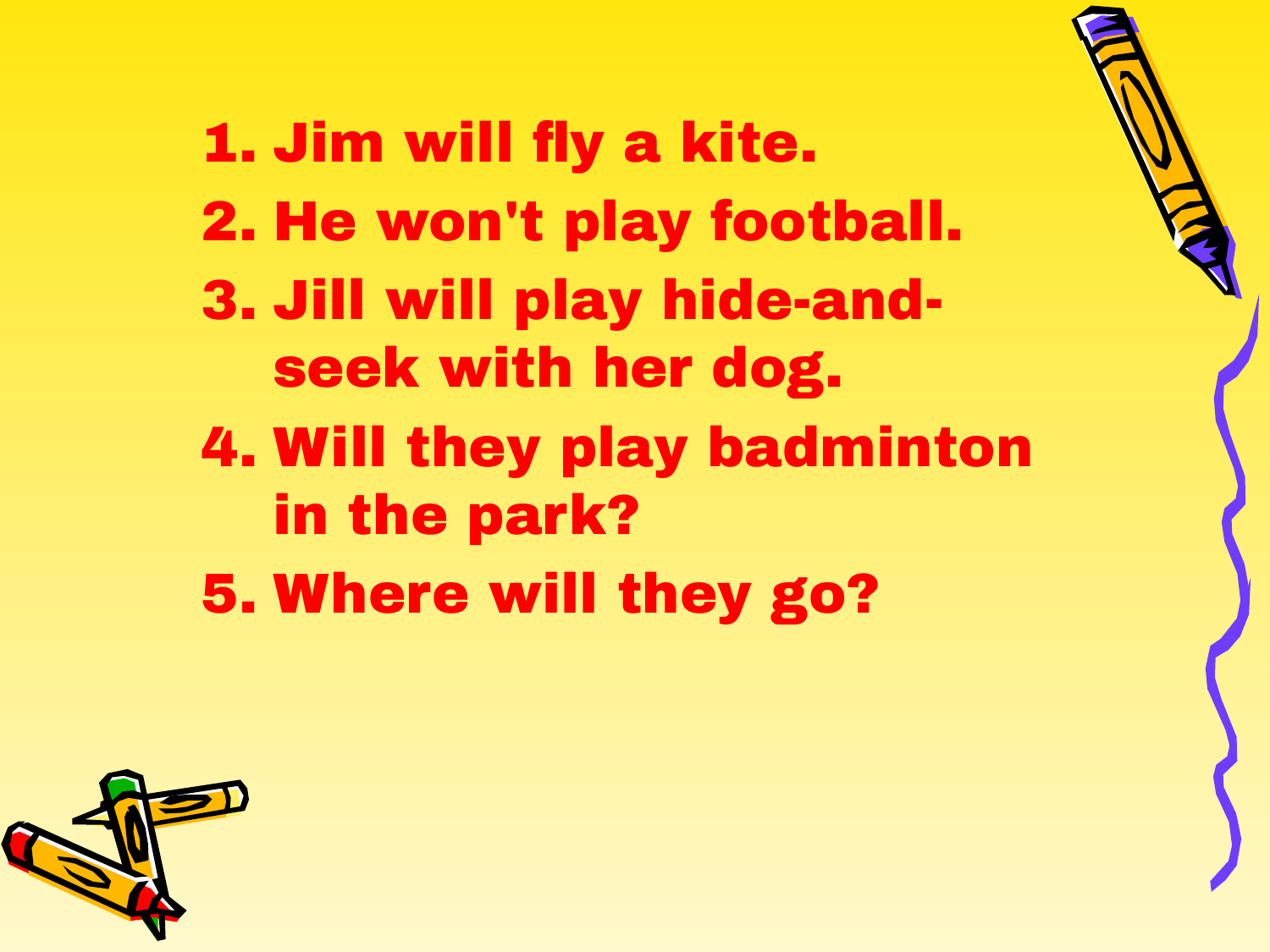

Jim will fly a kite.
He won't play football.
Jill will play hide-and-seek with her dog.
Will they play badminton in the park?
Where will they go?